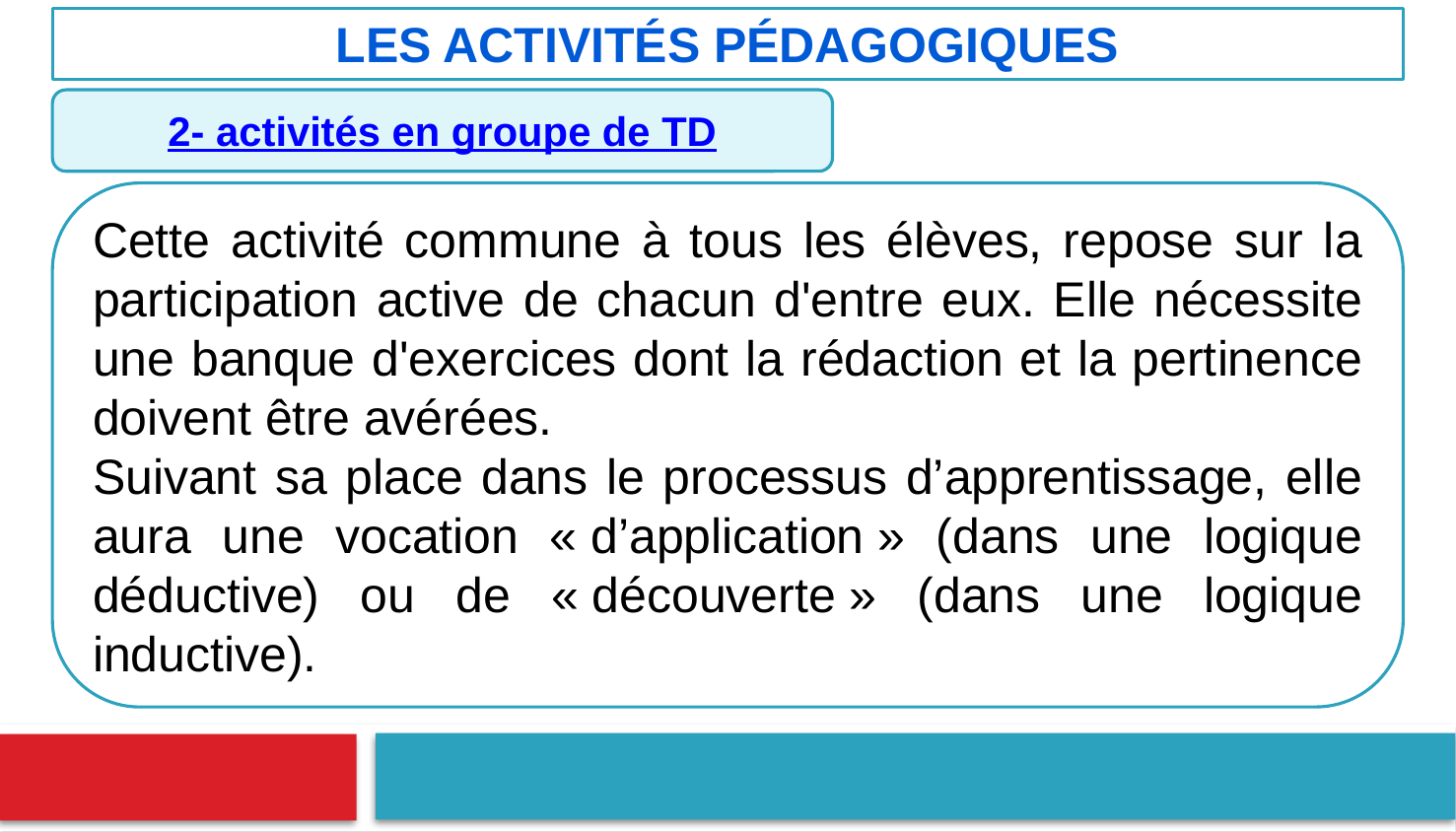

Les activités pédagogiques
2- activités en groupe de TD
Cette activité commune à tous les élèves, repose sur la participation active de chacun d'entre eux. Elle nécessite une banque d'exercices dont la rédaction et la pertinence doivent être avérées.
Suivant sa place dans le processus d’apprentissage, elle aura une vocation « d’application » (dans une logique déductive) ou de « découverte » (dans une logique inductive).